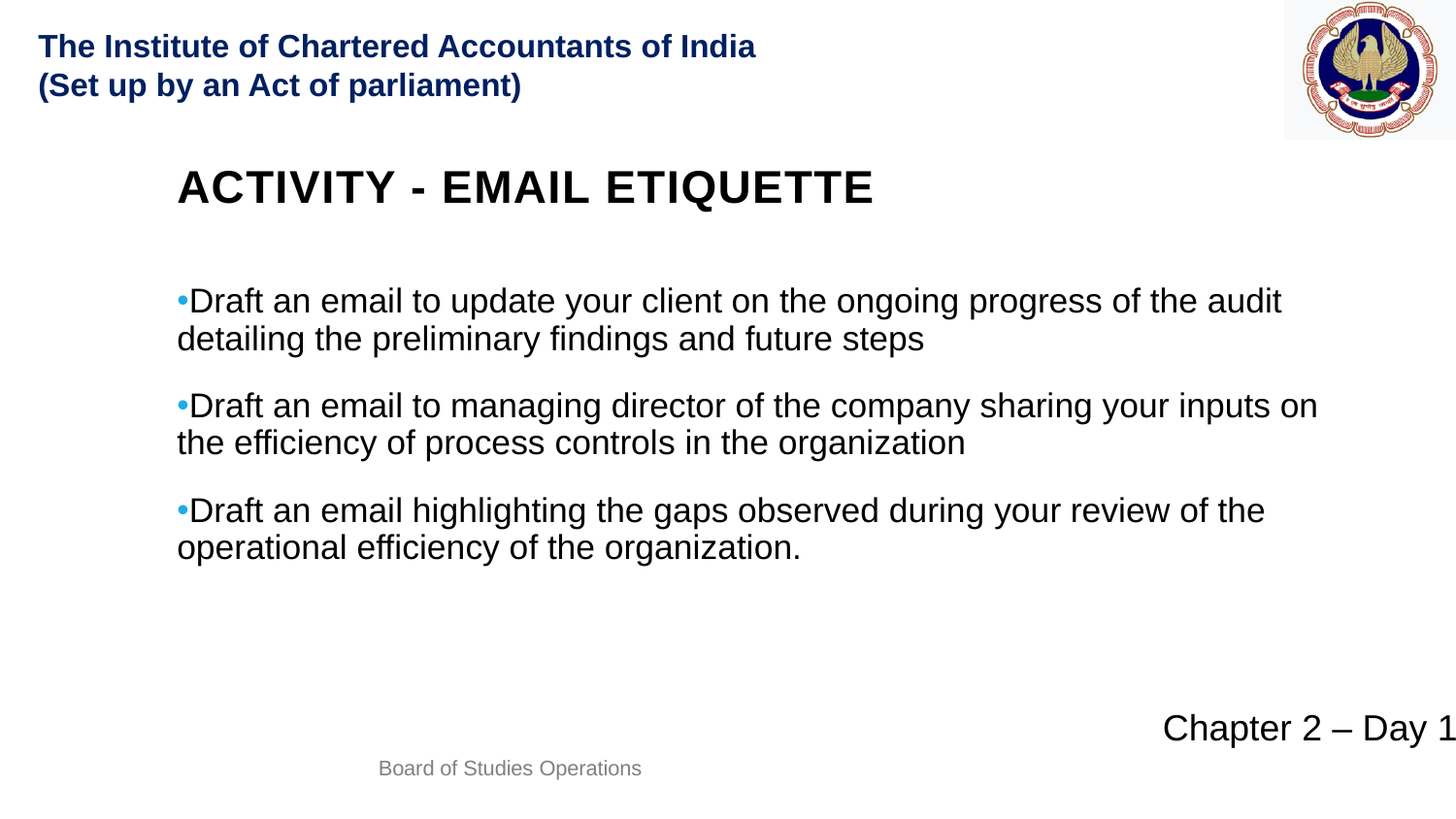

Activity - Email Etiquette
Draft an email to update your client on the ongoing progress of the audit detailing the preliminary findings and future steps
Draft an email to managing director of the company sharing your inputs on the efficiency of process controls in the organization
Draft an email highlighting the gaps observed during your review of the operational efficiency of the organization.